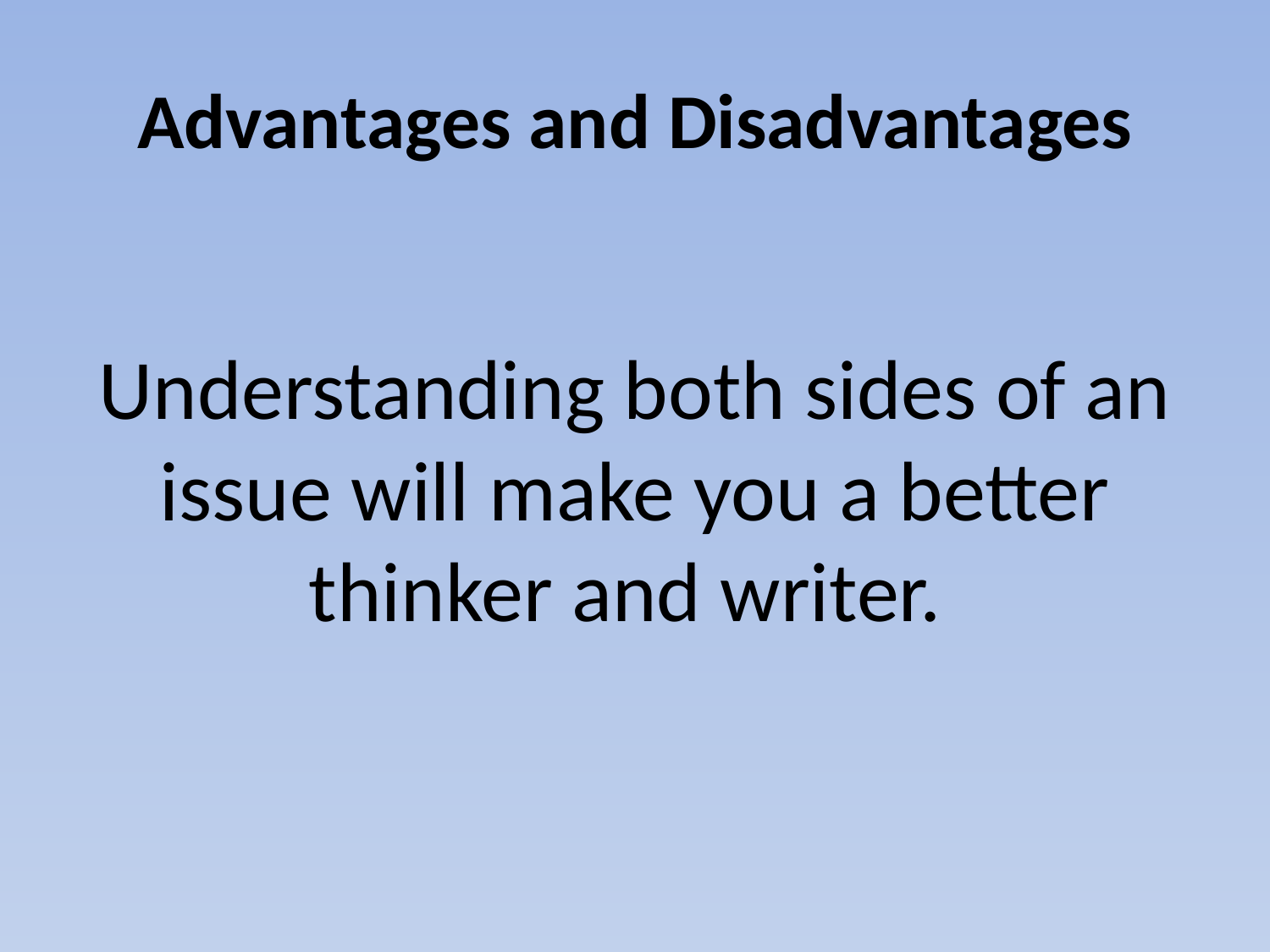

# Advantages and Disadvantages
Understanding both sides of an issue will make you a better thinker and writer.